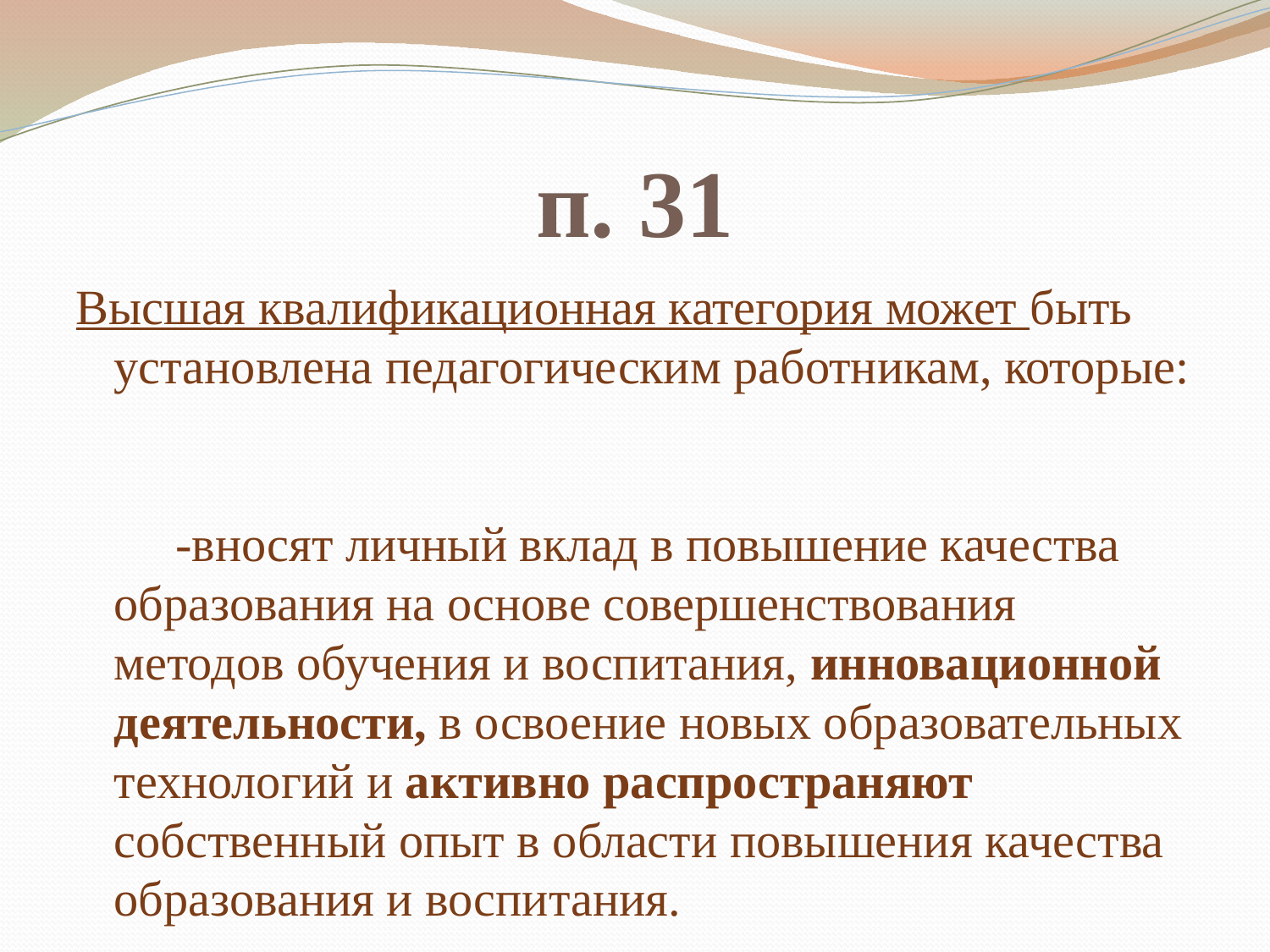

# п. 31
Высшая квалификационная категория может быть установлена педагогическим работникам, которые:
  
     -вносят личный вклад в повышение качества образования на основе совершенствования методов обучения и воспитания, инновационной деятельности, в освоение новых образовательных технологий и активно распространяют собственный опыт в области повышения качества образования и воспитания.